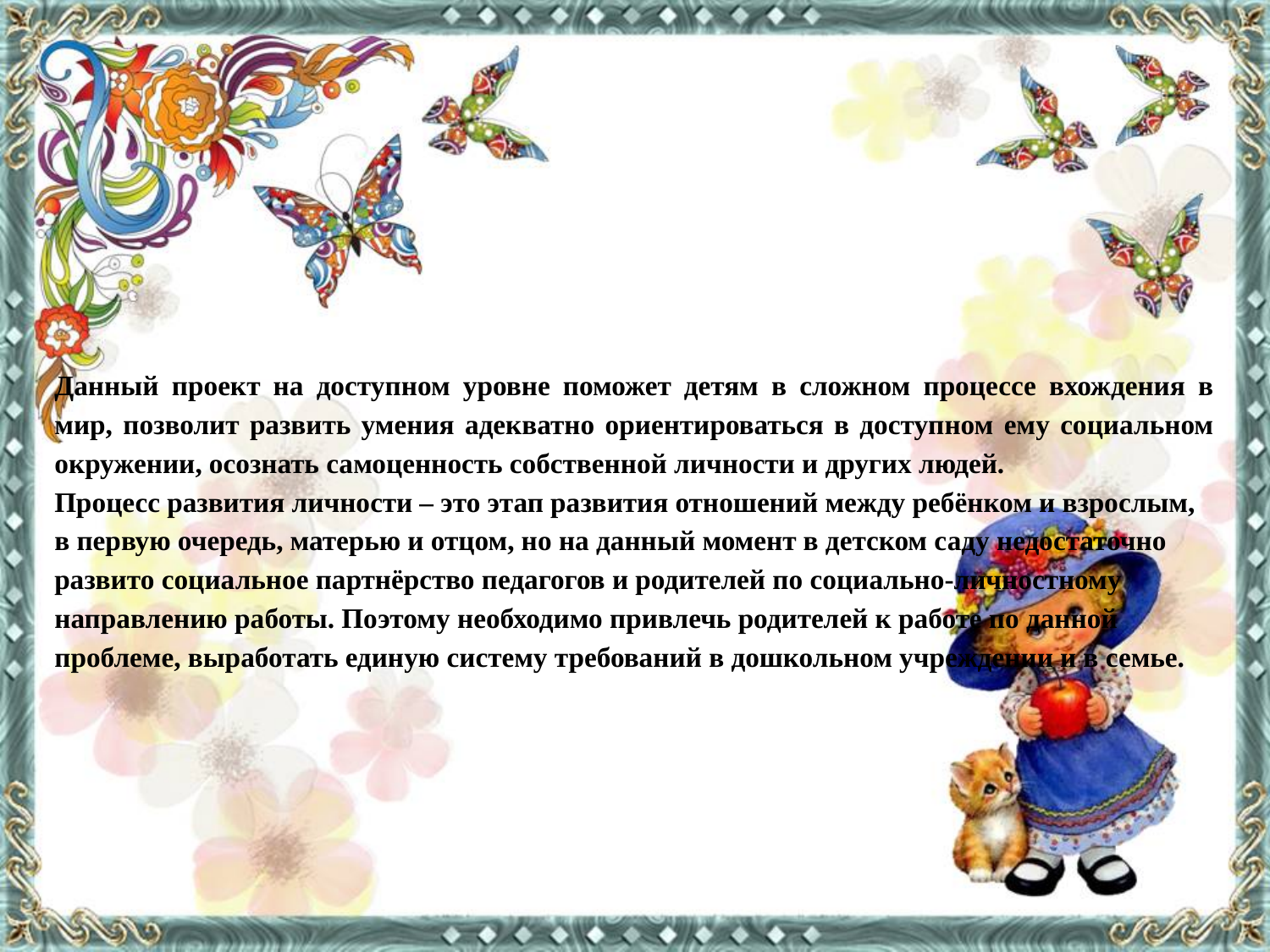

Данный проект на доступном уровне поможет детям в сложном процессе вхождения в мир, позволит развить умения адекватно ориентироваться в доступном ему социальном окружении, осознать самоценность собственной личности и других людей.
Процесс развития личности – это этап развития отношений между ребёнком и взрослым, в первую очередь, матерью и отцом, но на данный момент в детском саду недостаточно развито социальное партнёрство педагогов и родителей по социально-личностному направлению работы. Поэтому необходимо привлечь родителей к работе по данной проблеме, выработать единую систему требований в дошкольном учреждении и в семье.